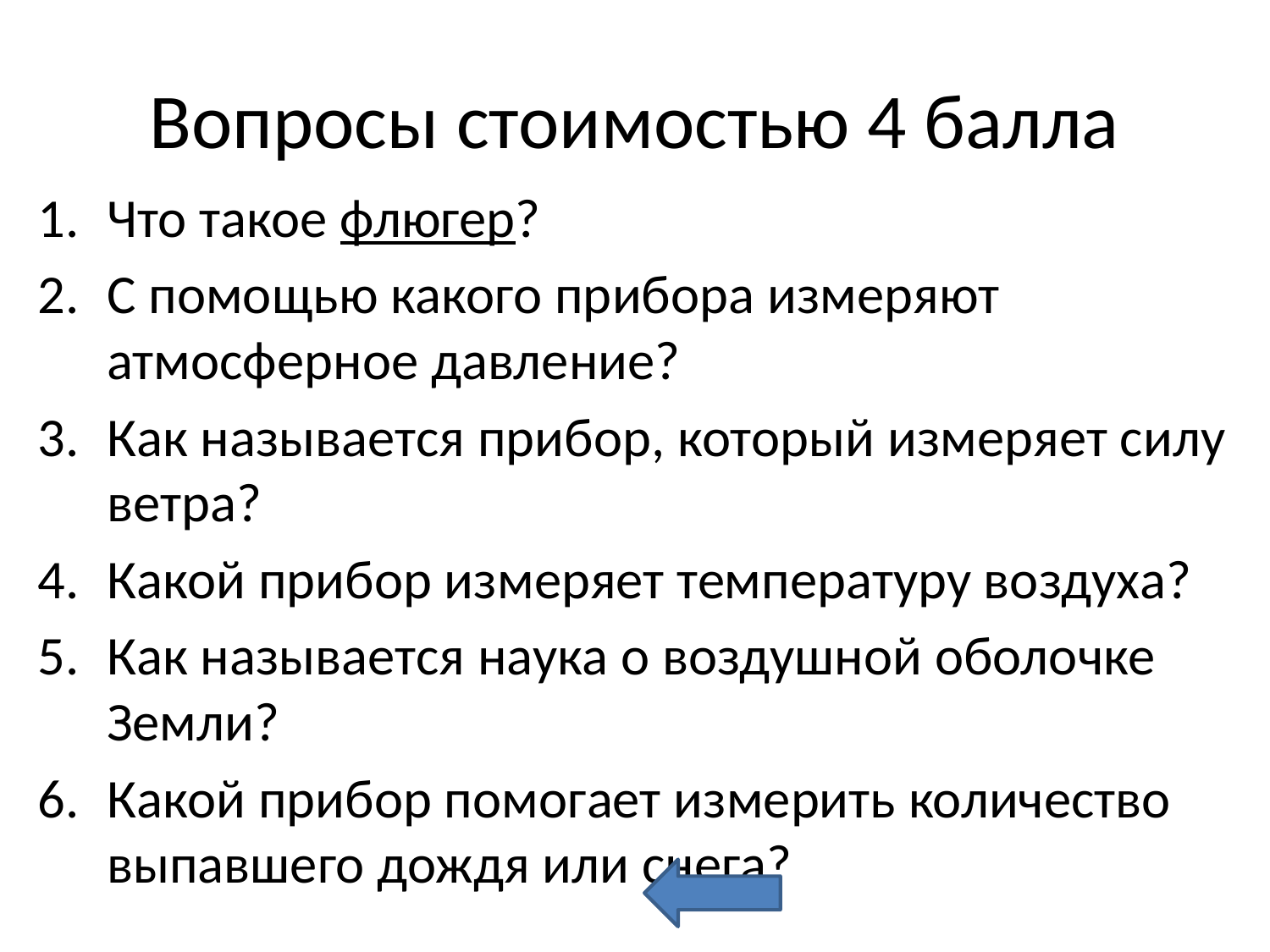

# Вопросы стоимостью 4 балла
Что такое флюгер?
С помощью какого прибора измеряют атмосферное давление?
Как называется прибор, который измеряет силу ветра?
Какой прибор измеряет температуру воздуха?
Как называется наука о воздушной оболочке Земли?
Какой прибор помогает измерить количество выпавшего дождя или снега?